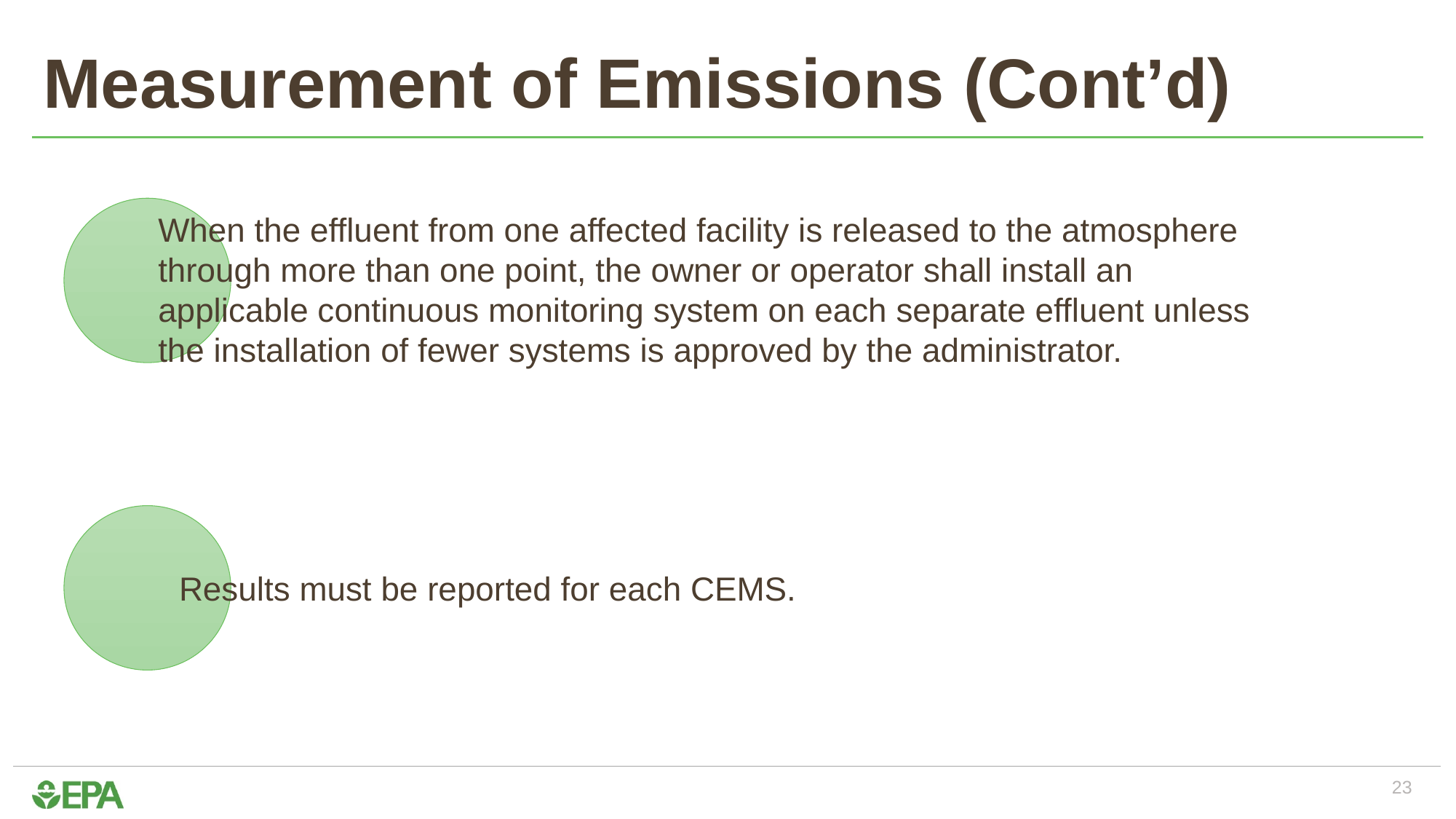

# Measurement of Emissions (Cont’d)

When the effluent from one affected facility is released to the atmosphere through more than one point, the owner or operator shall install an applicable continuous monitoring system on each separate effluent unless the installation of fewer systems is approved by the administrator.

Results must be reported for each CEMS.
23